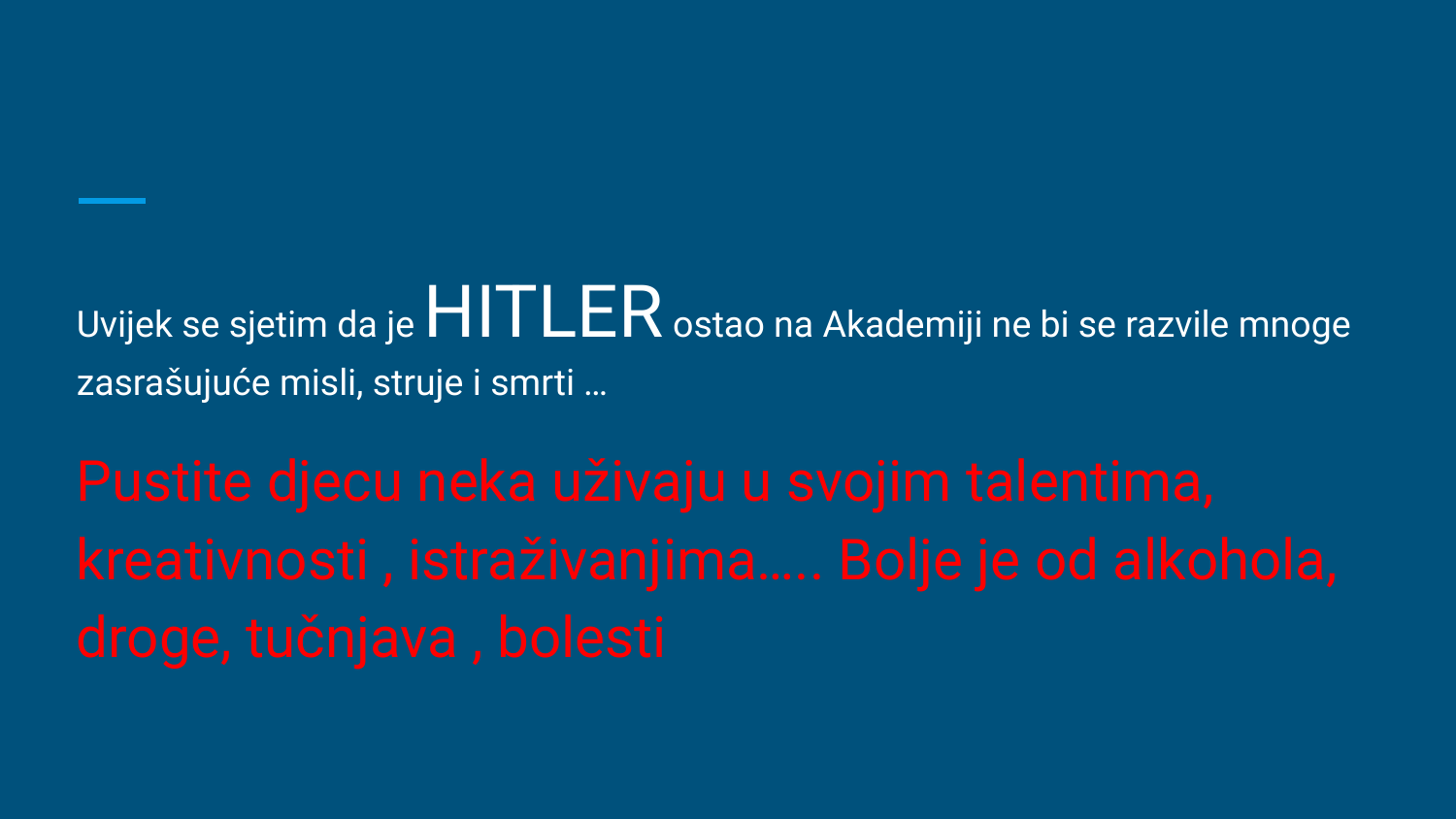

#
Uvijek se sjetim da je HITLER ostao na Akademiji ne bi se razvile mnoge zasrašujuće misli, struje i smrti …
Pustite djecu neka uživaju u svojim talentima, kreativnosti , istraživanjima….. Bolje je od alkohola, droge, tučnjava , bolesti